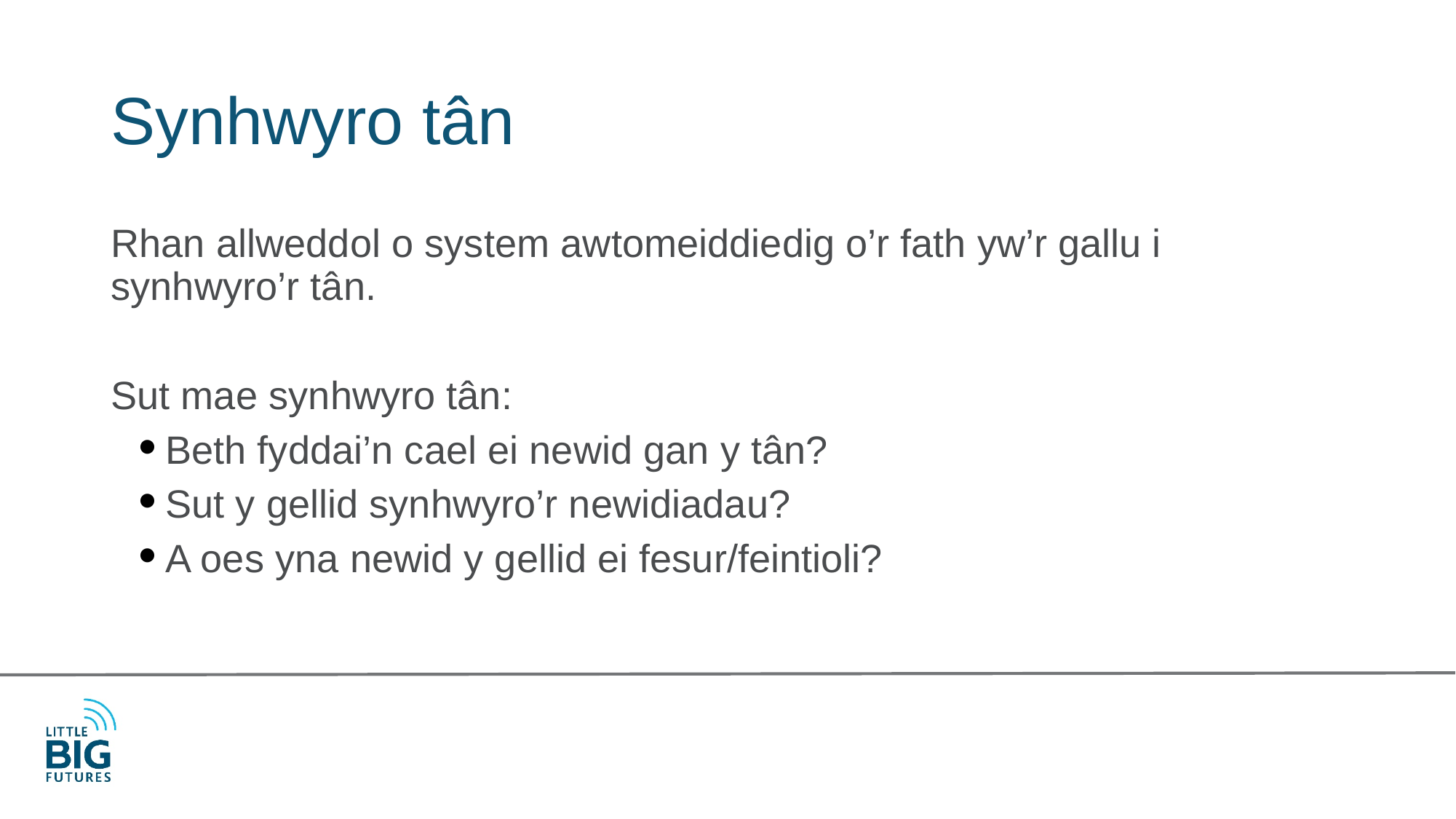

# Synhwyro tân
Rhan allweddol o system awtomeiddiedig o’r fath yw’r gallu i synhwyro’r tân.
Sut mae synhwyro tân:
Beth fyddai’n cael ei newid gan y tân?
Sut y gellid synhwyro’r newidiadau?
A oes yna newid y gellid ei fesur/feintioli?